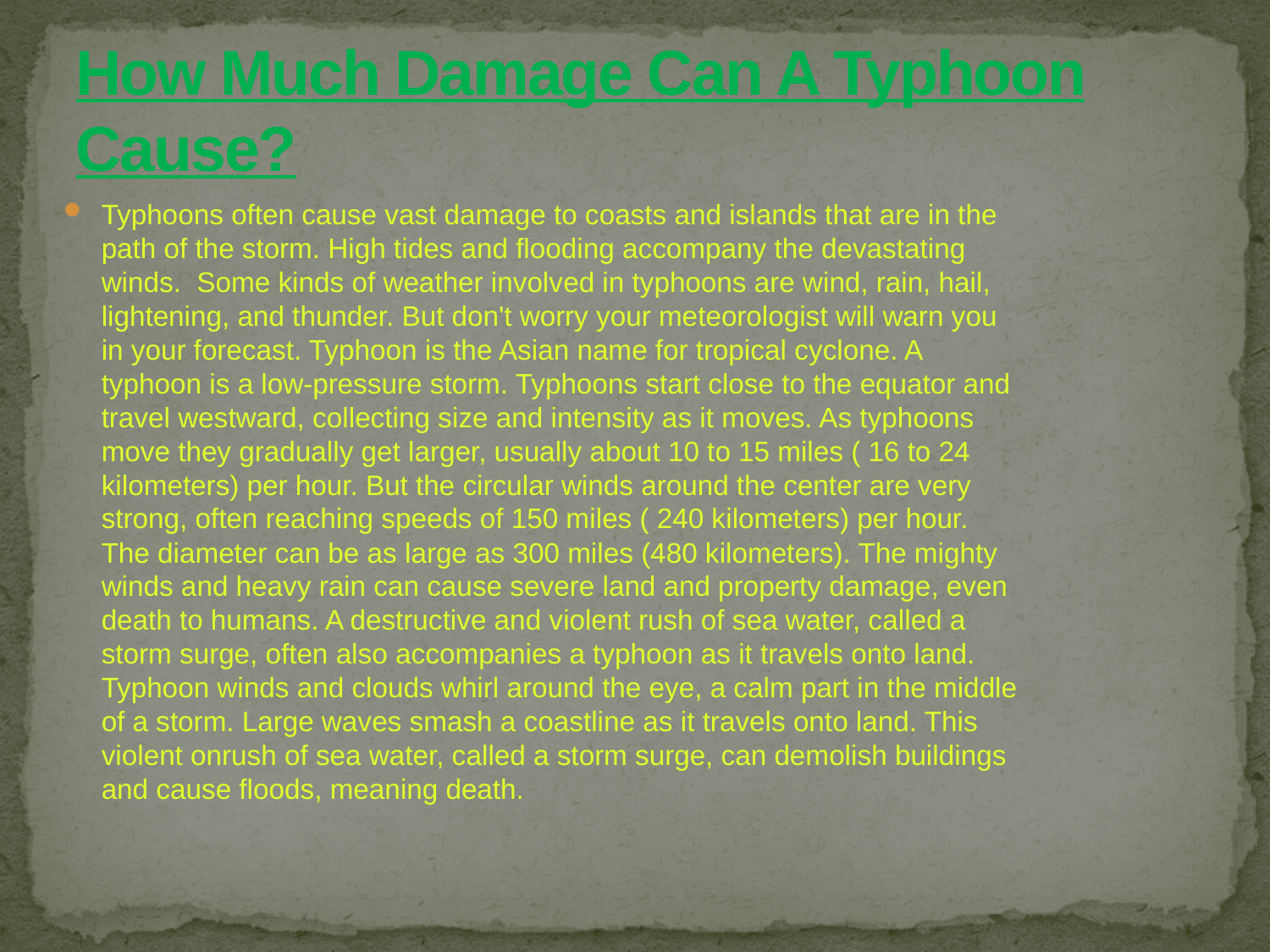

# How Much Damage Can A Typhoon Cause?
Typhoons often cause vast damage to coasts and islands that are in the path of the storm. High tides and flooding accompany the devastating winds.  Some kinds of weather involved in typhoons are wind, rain, hail, lightening, and thunder. But don't worry your meteorologist will warn you in your forecast. Typhoon is the Asian name for tropical cyclone. A typhoon is a low-pressure storm. Typhoons start close to the equator and travel westward, collecting size and intensity as it moves. As typhoons move they gradually get larger, usually about 10 to 15 miles ( 16 to 24 kilometers) per hour. But the circular winds around the center are very strong, often reaching speeds of 150 miles ( 240 kilometers) per hour. The diameter can be as large as 300 miles (480 kilometers). The mighty winds and heavy rain can cause severe land and property damage, even death to humans. A destructive and violent rush of sea water, called a storm surge, often also accompanies a typhoon as it travels onto land. Typhoon winds and clouds whirl around the eye, a calm part in the middle of a storm. Large waves smash a coastline as it travels onto land. This violent onrush of sea water, called a storm surge, can demolish buildings and cause floods, meaning death.